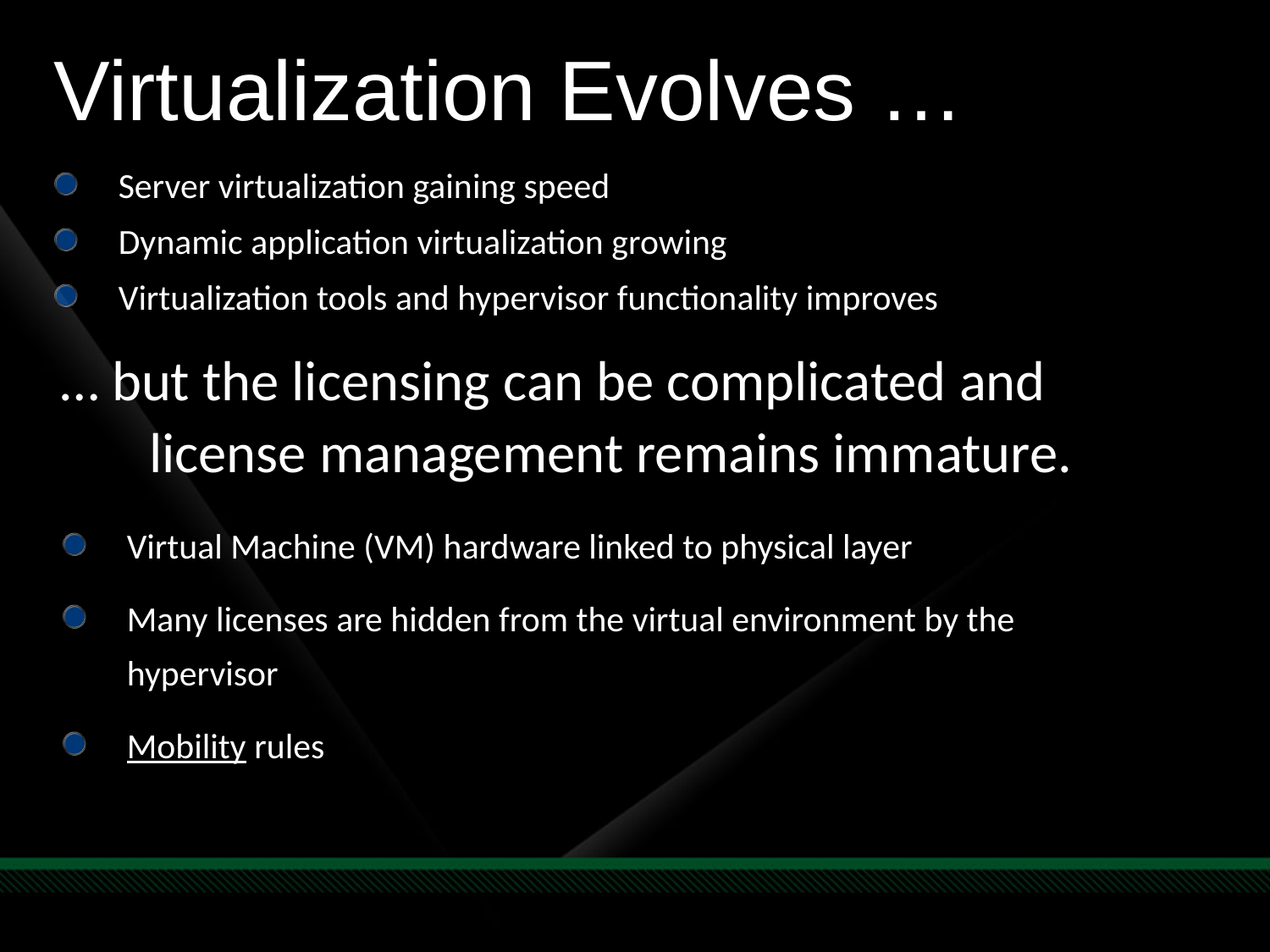

Virtualization Evolves …
Server virtualization gaining speed
Dynamic application virtualization growing
Virtualization tools and hypervisor functionality improves

… but the licensing can be complicated and
	  license management remains immature.
Virtual Machine (VM) hardware linked to physical layer
Many licenses are hidden from the virtual environment by the hypervisor
Mobility rules